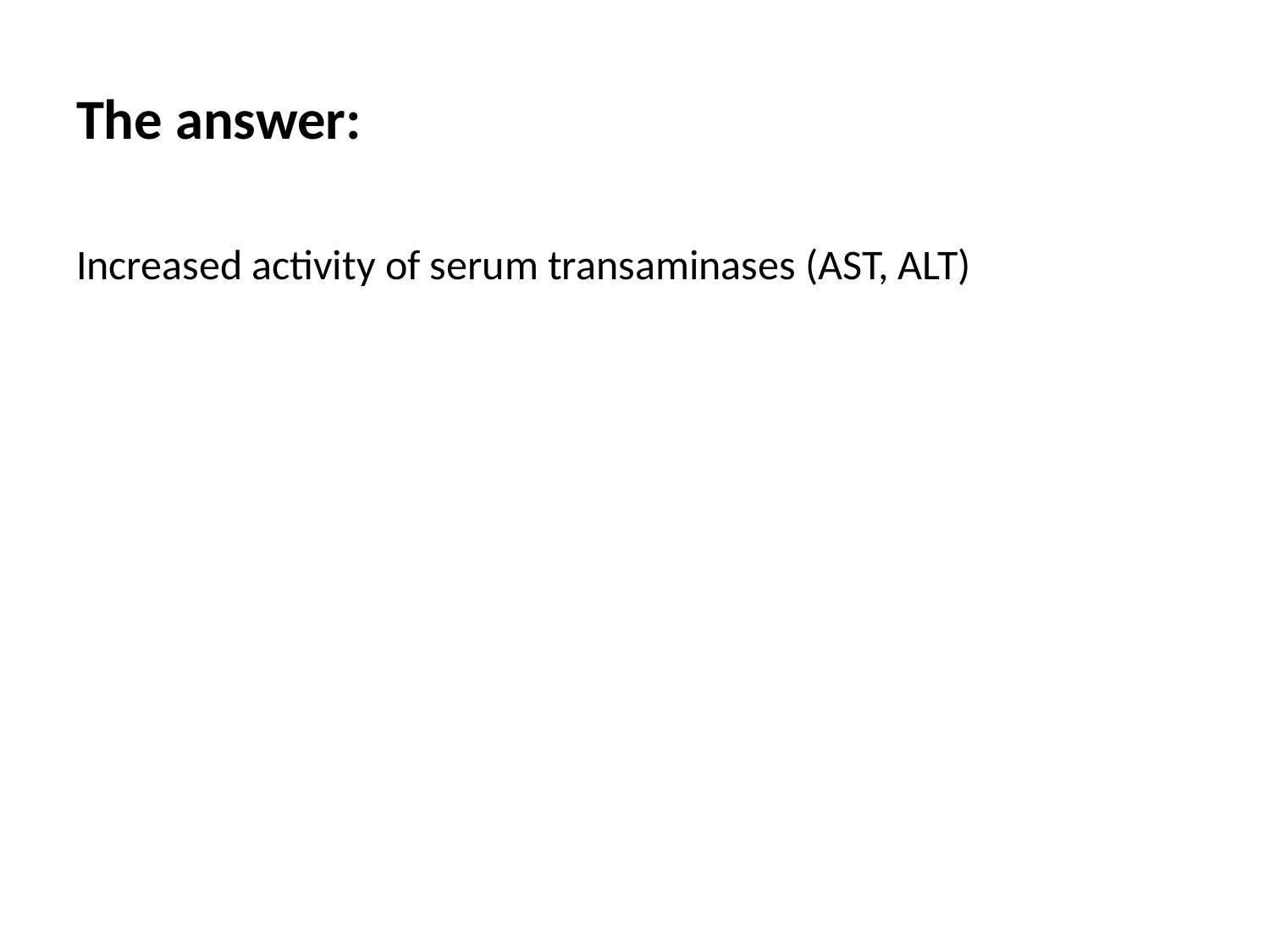

The answer:

Increased activity of serum transaminases (AST, ALT)